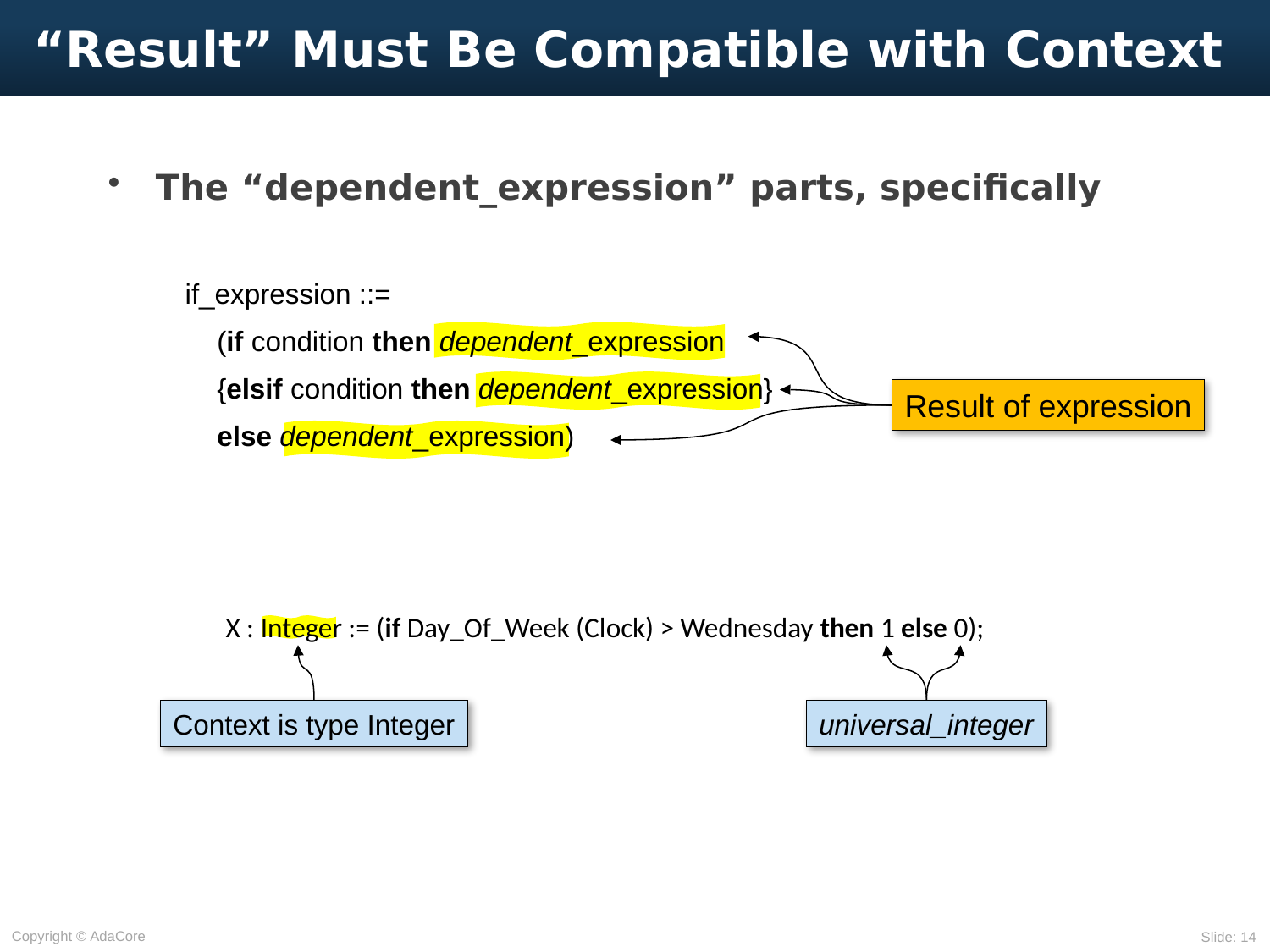

# “Result” Must Be Compatible with Context
The “dependent_expression” parts, specifically
if_expression ::=
	(if condition then dependent_expression
	{elsif condition then dependent_expression}
	else dependent_expression)

Result of expression

X : Integer := (if Day_Of_Week (Clock) > Wednesday then 1 else 0);

Context is type Integer
universal_integer